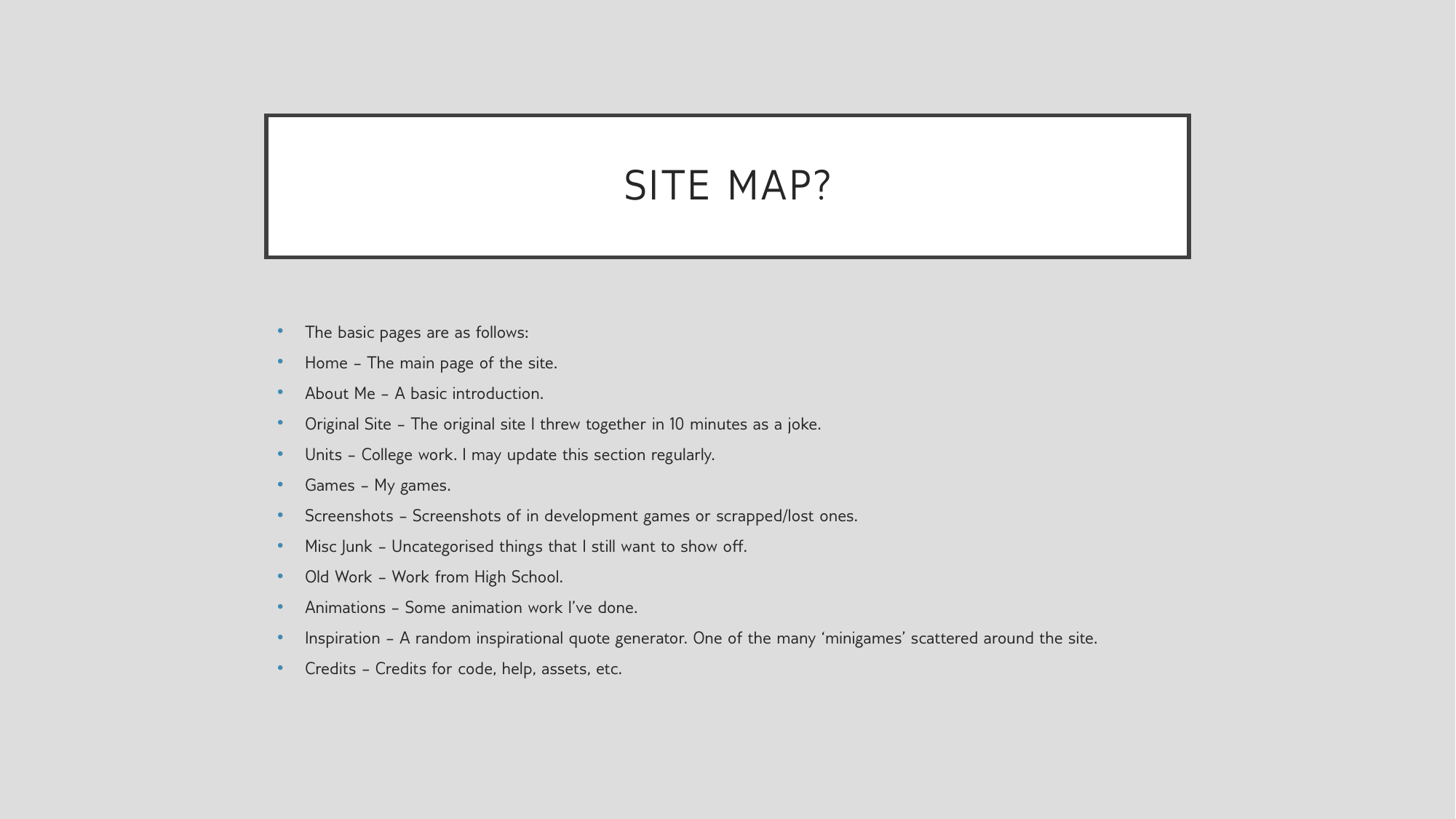

# Site map?
The basic pages are as follows:
Home – The main page of the site.
About Me – A basic introduction.
Original Site – The original site I threw together in 10 minutes as a joke.
Units – College work. I may update this section regularly.
Games – My games.
Screenshots – Screenshots of in development games or scrapped/lost ones.
Misc Junk – Uncategorised things that I still want to show off.
Old Work – Work from High School.
Animations – Some animation work I’ve done.
Inspiration – A random inspirational quote generator. One of the many ‘minigames’ scattered around the site.
Credits – Credits for code, help, assets, etc.